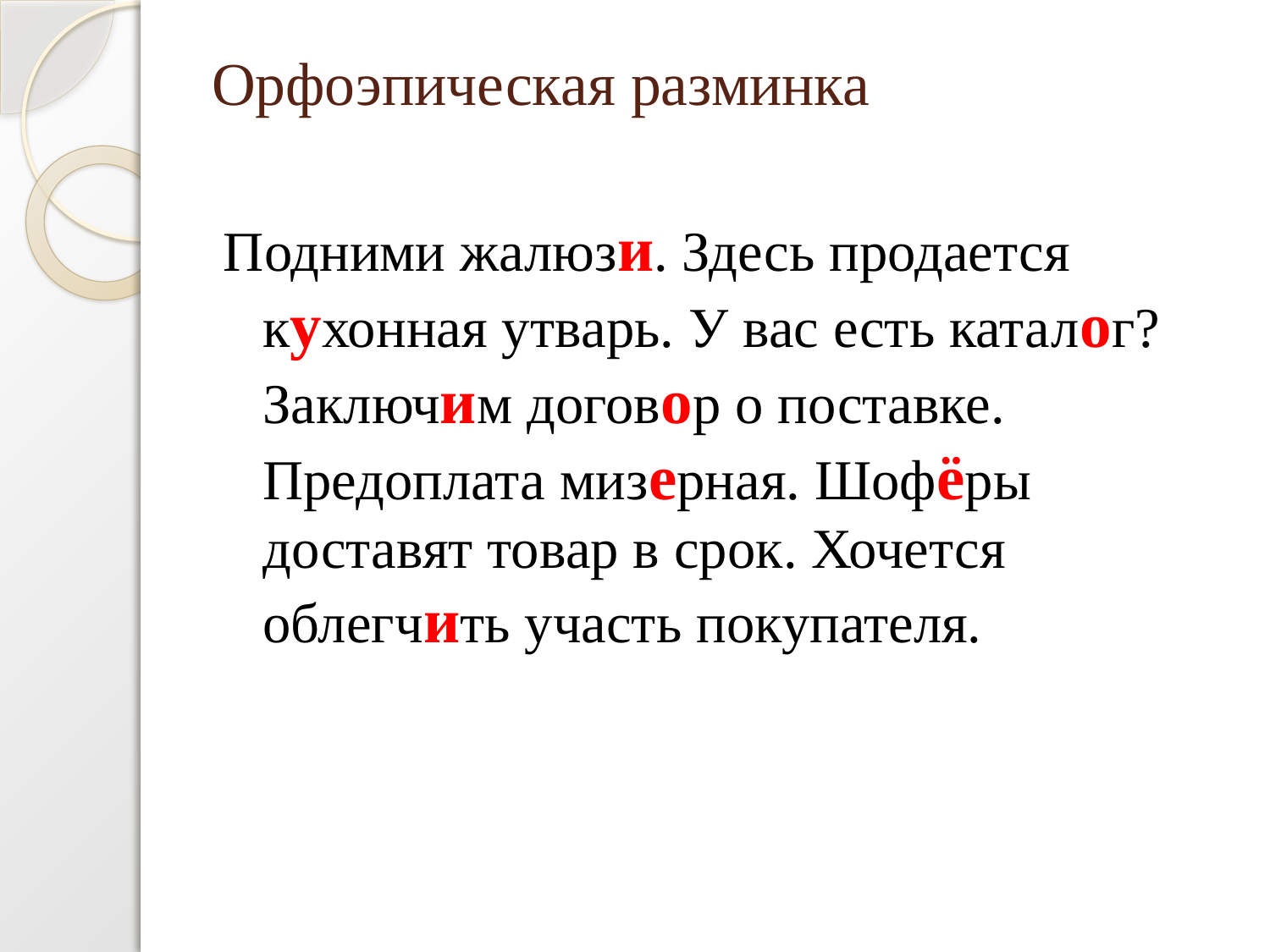

# Орфоэпическая разминка
Подними жалюзи. Здесь продается кухонная утварь. У вас есть каталог? Заключим договор о поставке. Предоплата мизерная. Шофёры доставят товар в срок. Хочется облегчить участь покупателя.